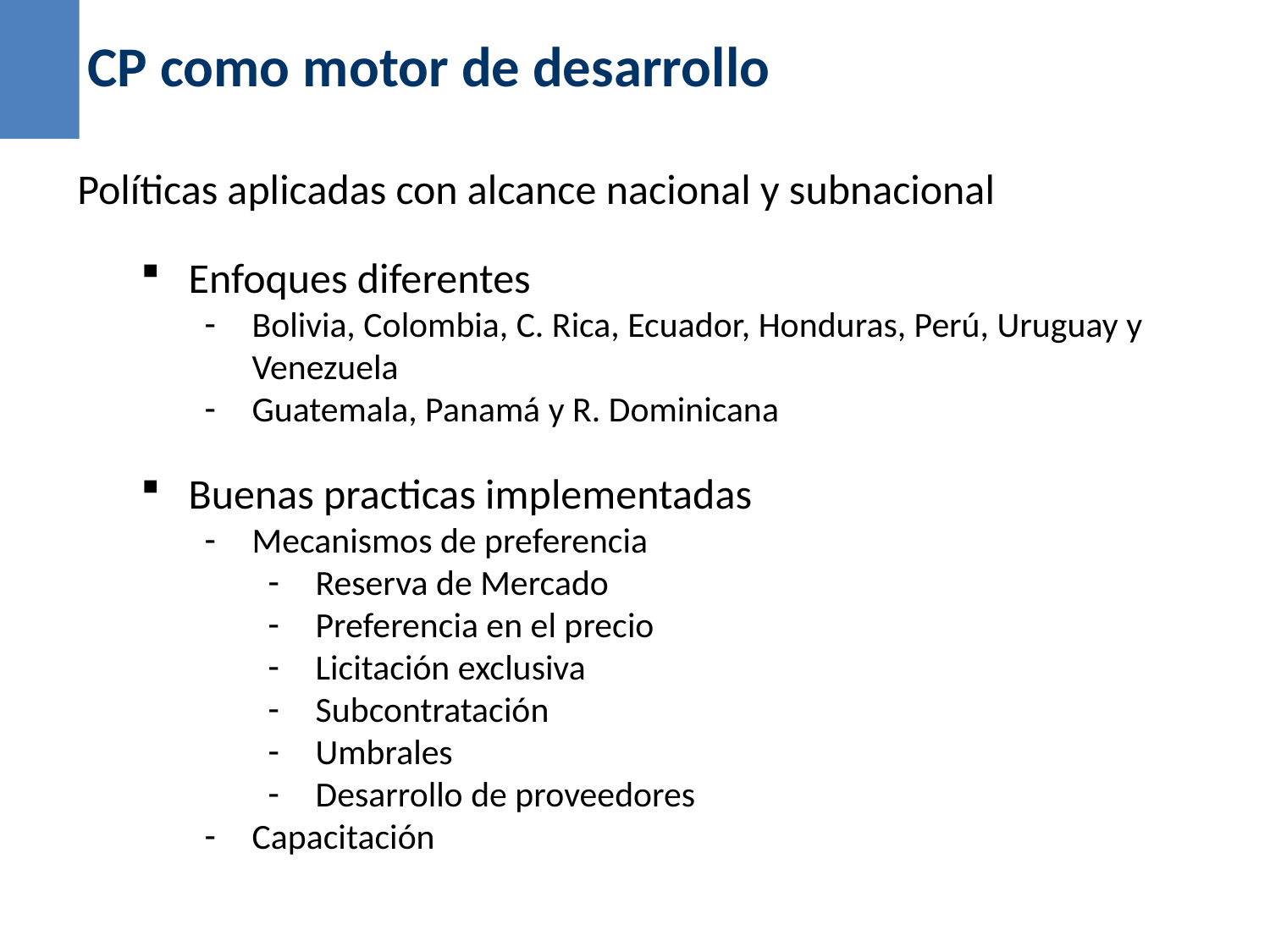

CP como motor de desarrollo
Políticas aplicadas con alcance nacional y subnacional

Enfoques diferentes
Bolivia, Colombia, C. Rica, Ecuador, Honduras, Perú, Uruguay y Venezuela
Guatemala, Panamá y R. Dominicana

Buenas practicas implementadas
Mecanismos de preferencia
Reserva de Mercado
Preferencia en el precio
Licitación exclusiva
Subcontratación
Umbrales
Desarrollo de proveedores
Capacitación